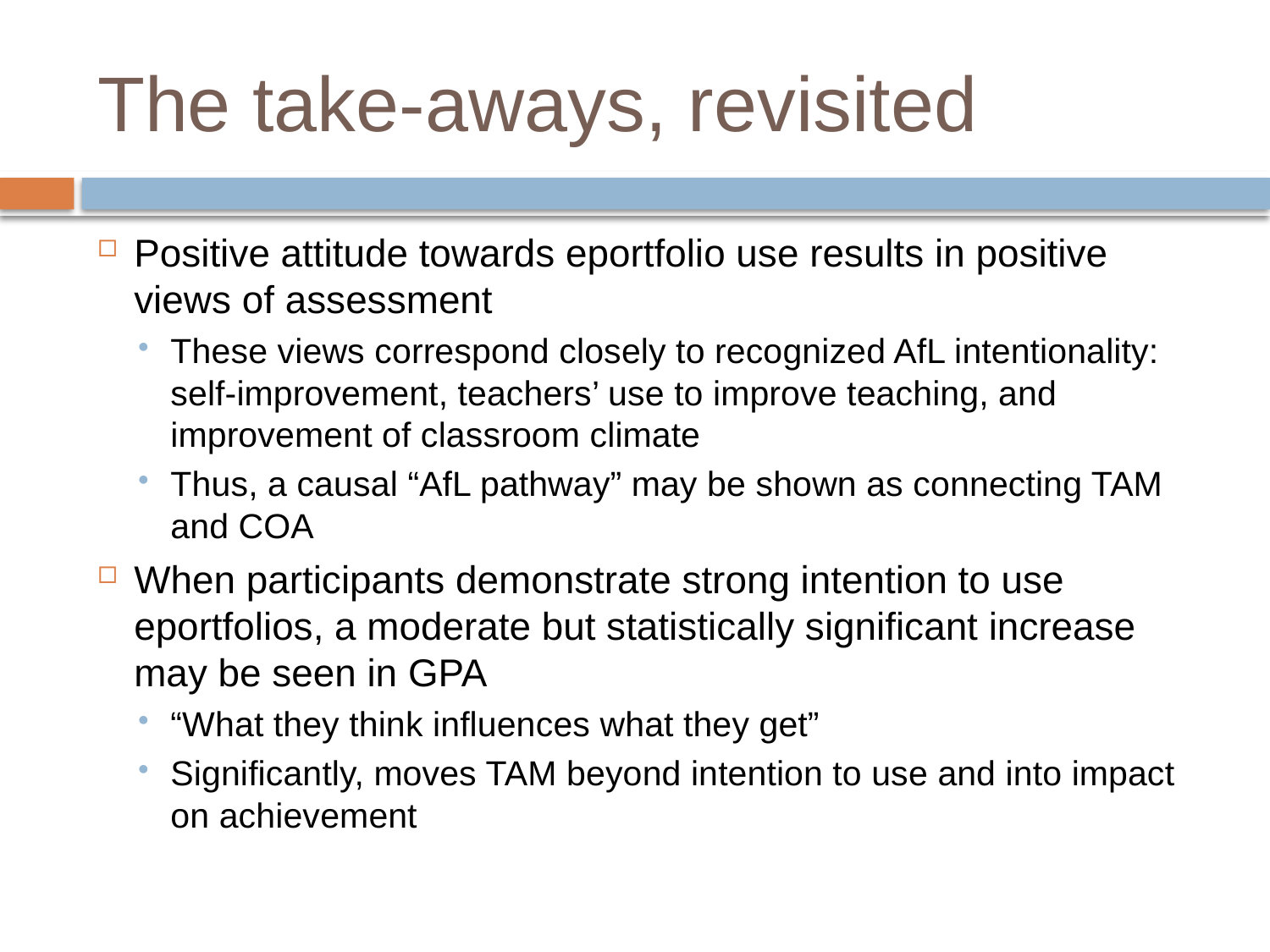

# The take-aways, revisited
Positive attitude towards eportfolio use results in positive views of assessment
These views correspond closely to recognized AfL intentionality: self-improvement, teachers’ use to improve teaching, and improvement of classroom climate
Thus, a causal “AfL pathway” may be shown as connecting TAM and COA
When participants demonstrate strong intention to use eportfolios, a moderate but statistically significant increase may be seen in GPA
“What they think influences what they get”
Significantly, moves TAM beyond intention to use and into impact on achievement